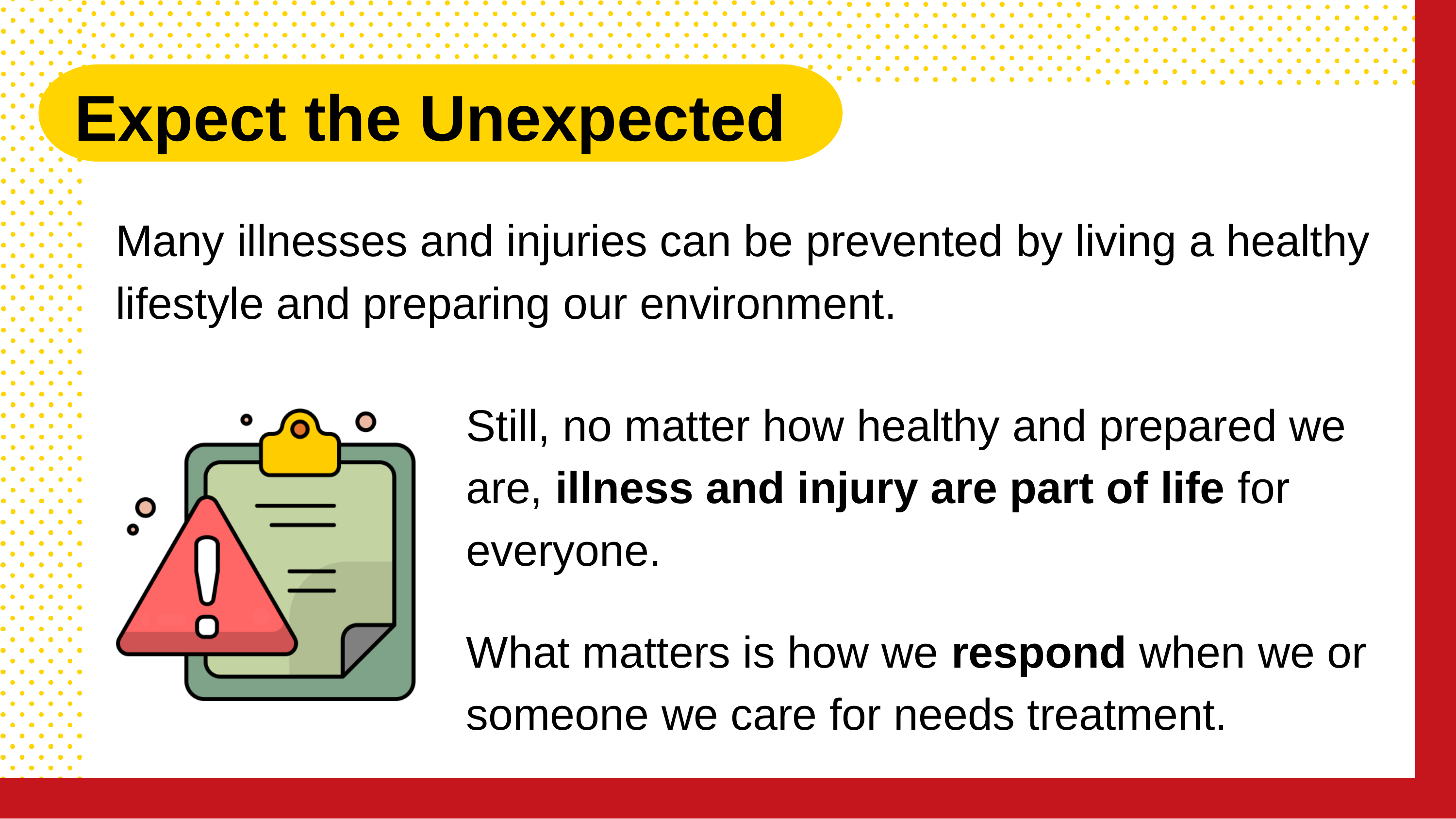

Expect the Unexpected

Many illnesses and injuries can be prevented by living a healthy lifestyle and preparing our environment.

Still, no matter how healthy and prepared we are, illness and injury are part of life for everyone.

What matters is how we respond when we or someone we care for needs treatment.